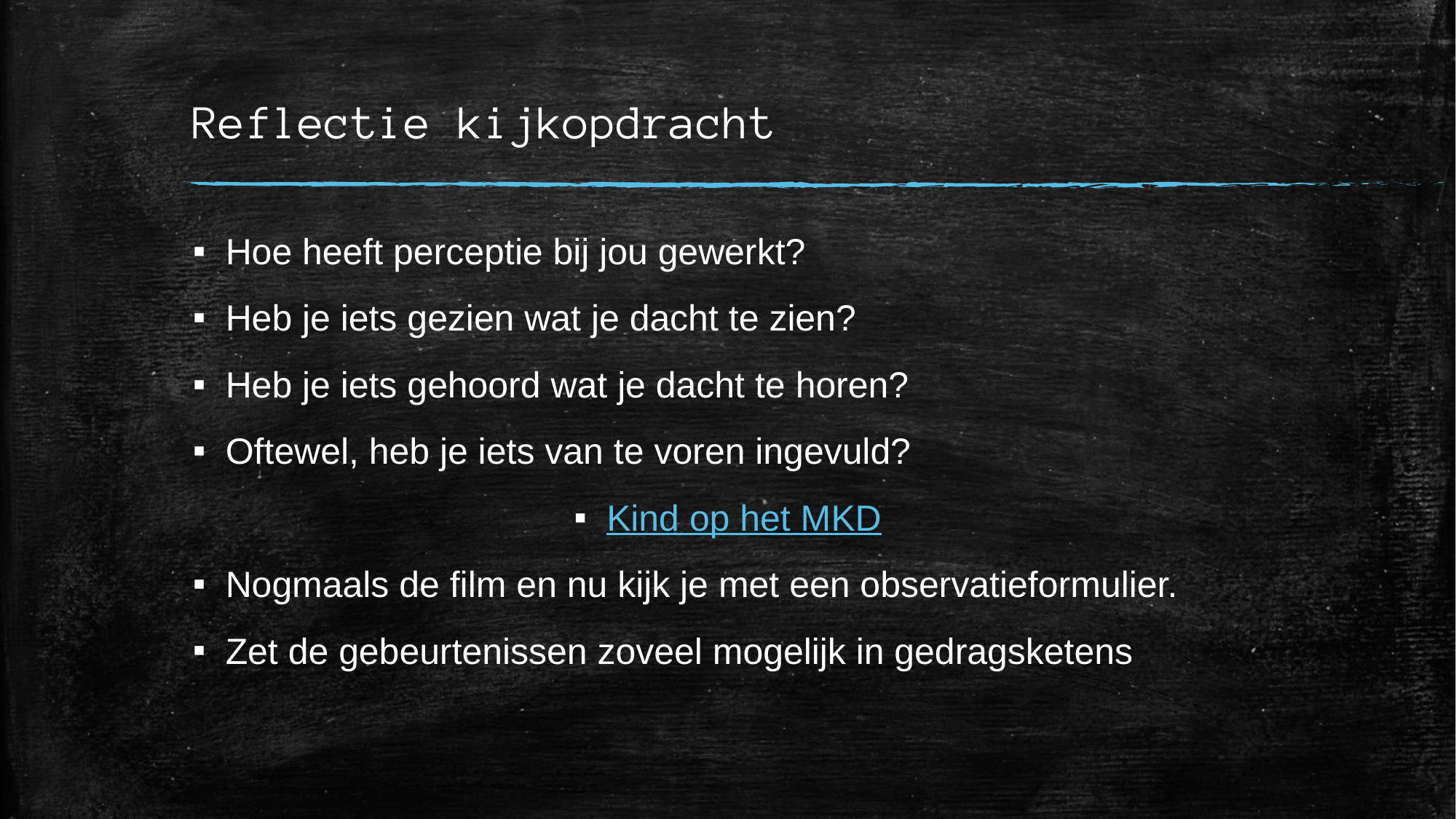

# Reflectie kijkopdracht
Hoe heeft perceptie bij jou gewerkt?
Heb je iets gezien wat je dacht te zien?
Heb je iets gehoord wat je dacht te horen?
Oftewel, heb je iets van te voren ingevuld?
Kind op het MKD
Nogmaals de film en nu kijk je met een observatieformulier.
Zet de gebeurtenissen zoveel mogelijk in gedragsketens